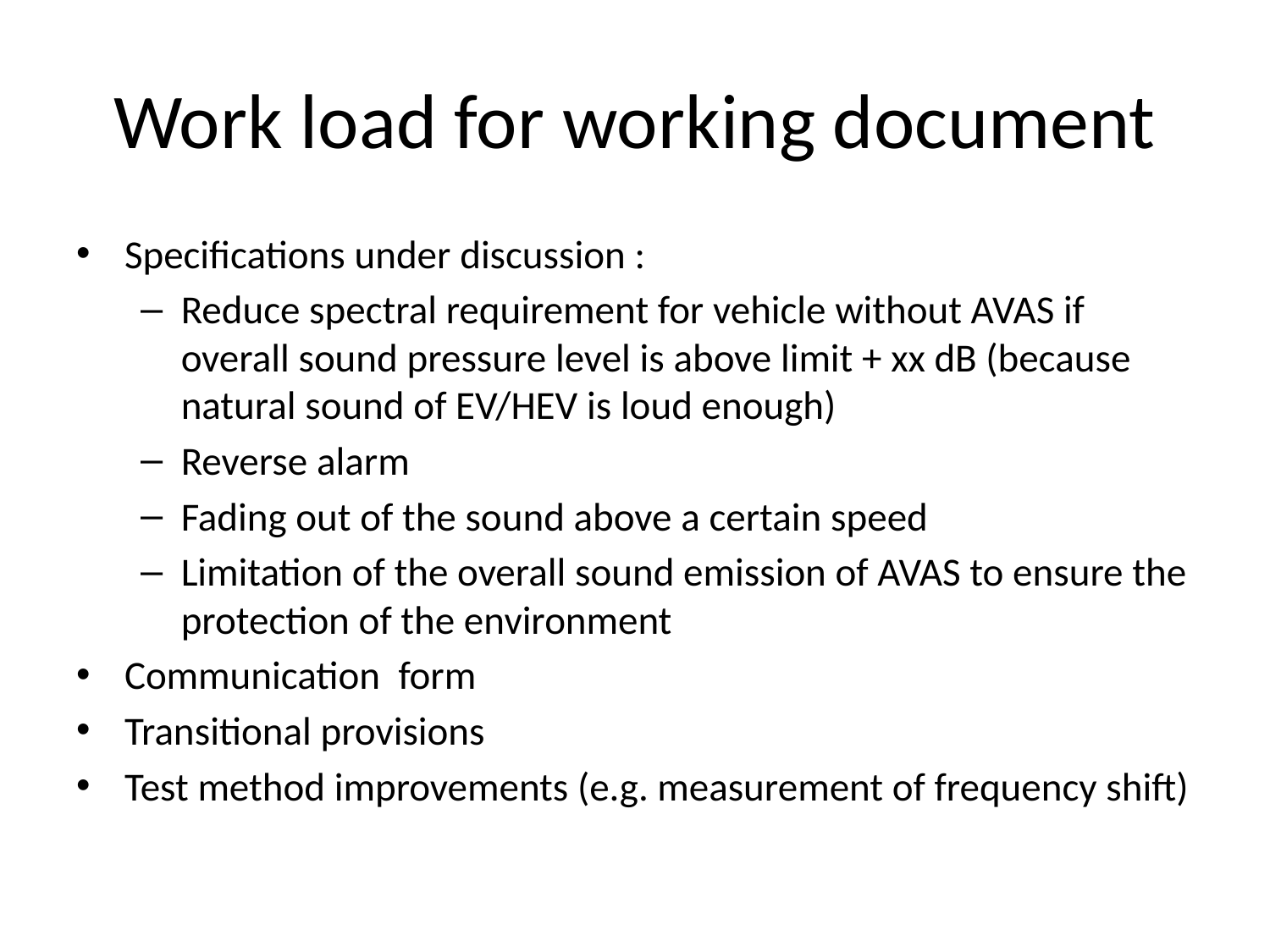

# Work load for working document
Specifications under discussion :
Reduce spectral requirement for vehicle without AVAS if overall sound pressure level is above limit + xx dB (because natural sound of EV/HEV is loud enough)
Reverse alarm
Fading out of the sound above a certain speed
Limitation of the overall sound emission of AVAS to ensure the protection of the environment
Communication  form
Transitional provisions
Test method improvements (e.g. measurement of frequency shift)